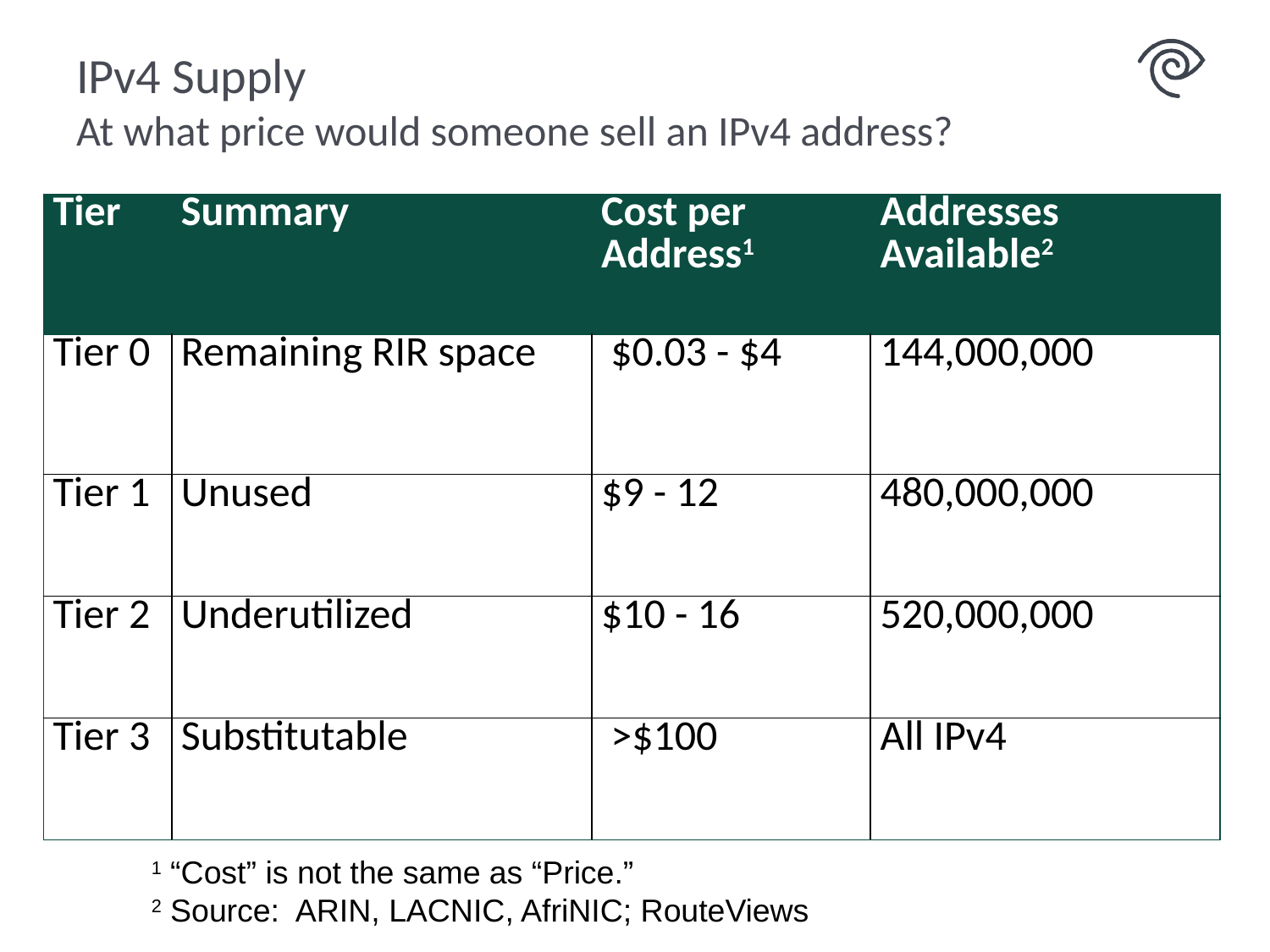

# IPv4 Supply At what price would someone sell an IPv4 address?
| Tier | Summary | Cost per Address1 | Addresses Available2 |
| --- | --- | --- | --- |
| Tier 0 | Remaining RIR space | $0.03 - $4 | 144,000,000 |
| Tier 1 | Unused | $9 - 12 | 480,000,000 |
| Tier 2 | Underutilized | $10 - 16 | 520,000,000 |
| Tier 3 | Substitutable | >$100 | All IPv4 |
1 “Cost” is not the same as “Price.”
2 Source:  ARIN, LACNIC, AfriNIC; RouteViews